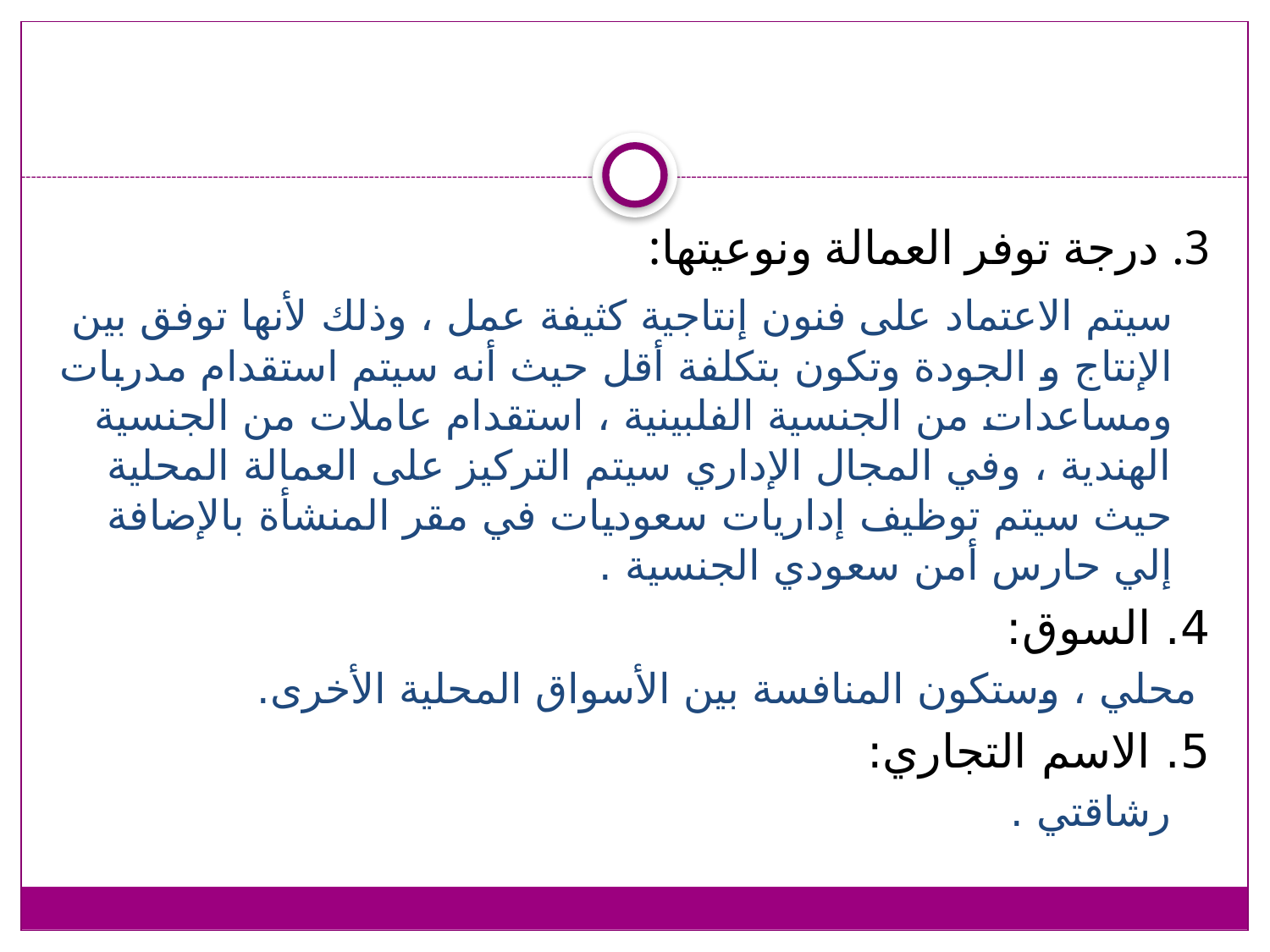

3. درجة توفر العمالة ونوعيتها:
   سيتم الاعتماد على فنون إنتاجية كثيفة عمل ، وذلك لأنها توفق بين الإنتاج و الجودة وتكون بتكلفة أقل حيث أنه سيتم استقدام مدربات ومساعدات من الجنسية الفلبينية ، استقدام عاملات من الجنسية الهندية ، وفي المجال الإداري سيتم التركيز على العمالة المحلية حيث سيتم توظيف إداريات سعوديات في مقر المنشأة بالإضافة إلي حارس أمن سعودي الجنسية .
4. السوق:
 محلي ، وستكون المنافسة بين الأسواق المحلية الأخرى.
5. الاسم التجاري:
   رشاقتي .